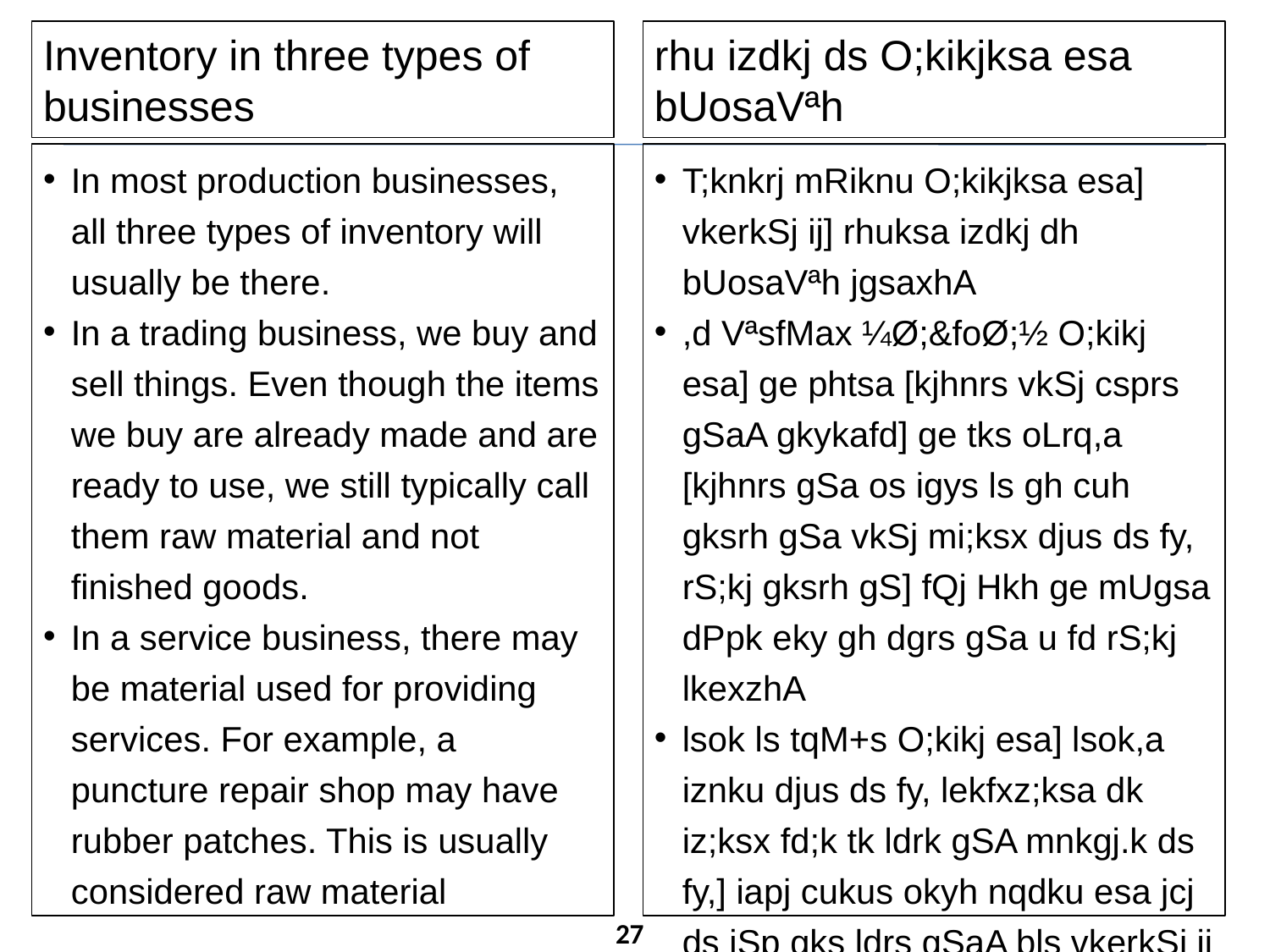

Inventory in three types of businesses
rhu izdkj ds O;kikjksa esa bUosaVªh
In most production businesses, all three types of inventory will usually be there.
In a trading business, we buy and sell things. Even though the items we buy are already made and are ready to use, we still typically call them raw material and not finished goods.
In a service business, there may be material used for providing services. For example, a puncture repair shop may have rubber patches. This is usually considered raw material
T;knkrj mRiknu O;kikjksa esa] vkerkSj ij] rhuksa izdkj dh bUosaVªh jgsaxhA
,d VªsfMax ¼Ø;&foØ;½ O;kikj esa] ge phtsa [kjhnrs vkSj csprs gSaA gkykafd] ge tks oLrq,a [kjhnrs gSa os igys ls gh cuh gksrh gSa vkSj mi;ksx djus ds fy, rS;kj gksrh gS] fQj Hkh ge mUgsa dPpk eky gh dgrs gSa u fd rS;kj lkexzhA
lsok ls tqM+s O;kikj esa] lsok,a iznku djus ds fy, lekfxz;ksa dk iz;ksx fd;k tk ldrk gSA mnkgj.k ds fy,] iapj cukus okyh nqdku esa jcj ds iSp gks ldrs gSaA bls vkerkSj ij dPpk eky le>k tkrk gSA
27